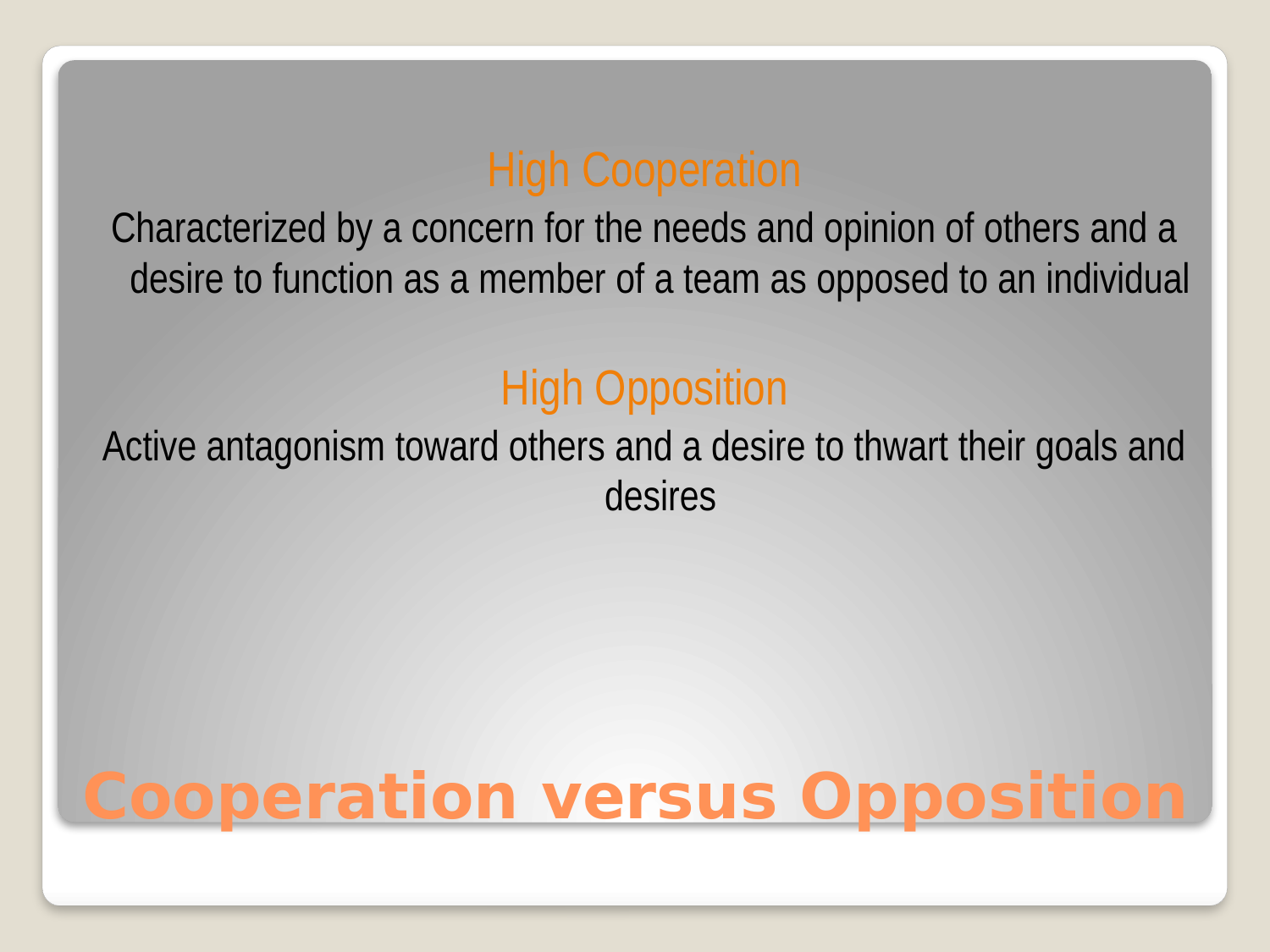

High Cooperation
Characterized by a concern for the needs and opinion of others and a desire to function as a member of a team as opposed to an individual

High Opposition
Active antagonism toward others and a desire to thwart their goals and desires

# Cooperation versus Opposition